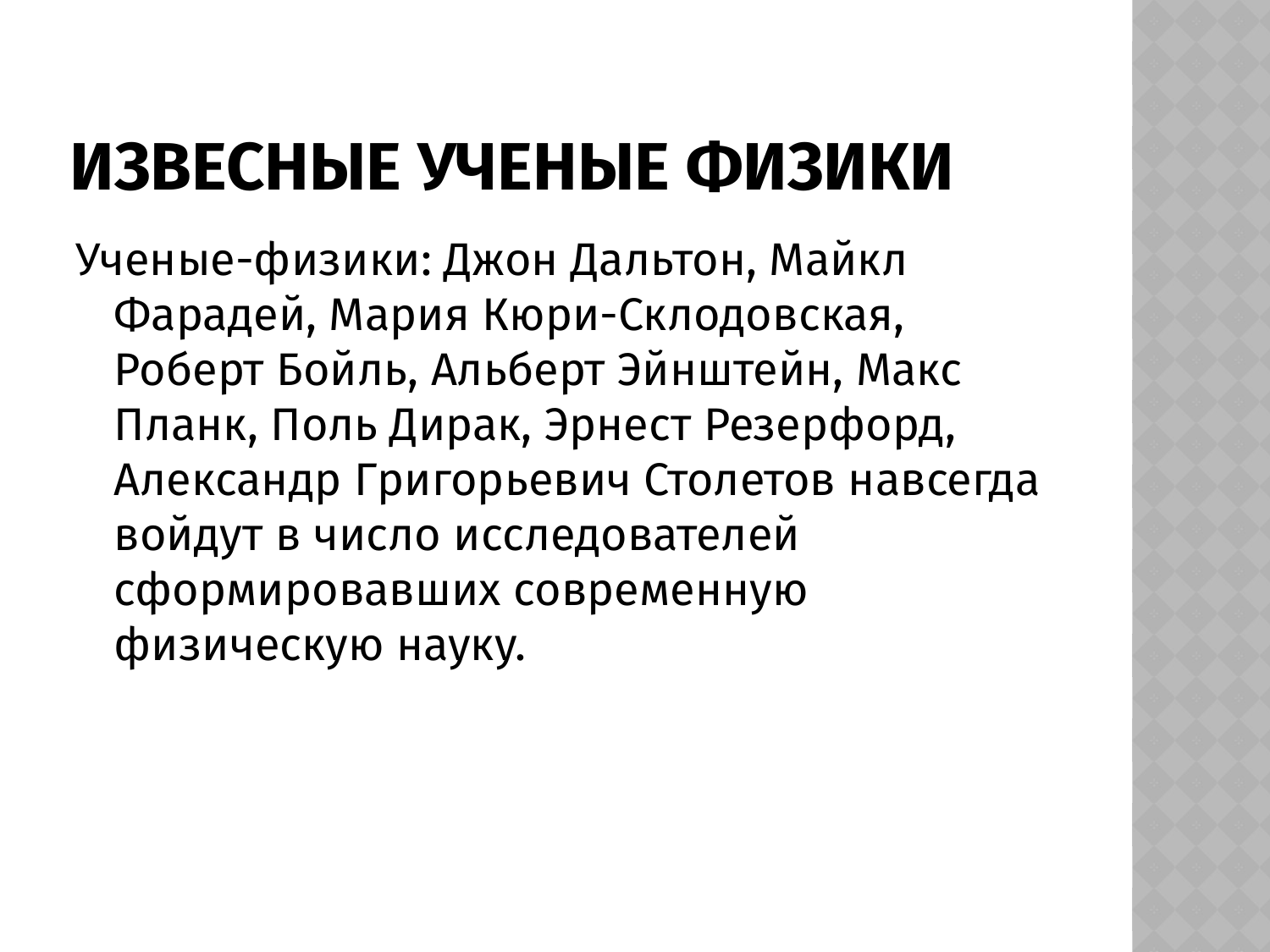

# Извесные ученые физики
Ученые-физики: Джон Дальтон, Майкл Фарадей, Мария Кюри-Склодовская, Роберт Бойль, Альберт Эйнштейн, Макс Планк, Поль Дирак, Эрнест Резерфорд, Александр Григорьевич Столетов навсегда войдут в число исследователей сформировавших современную физическую науку.